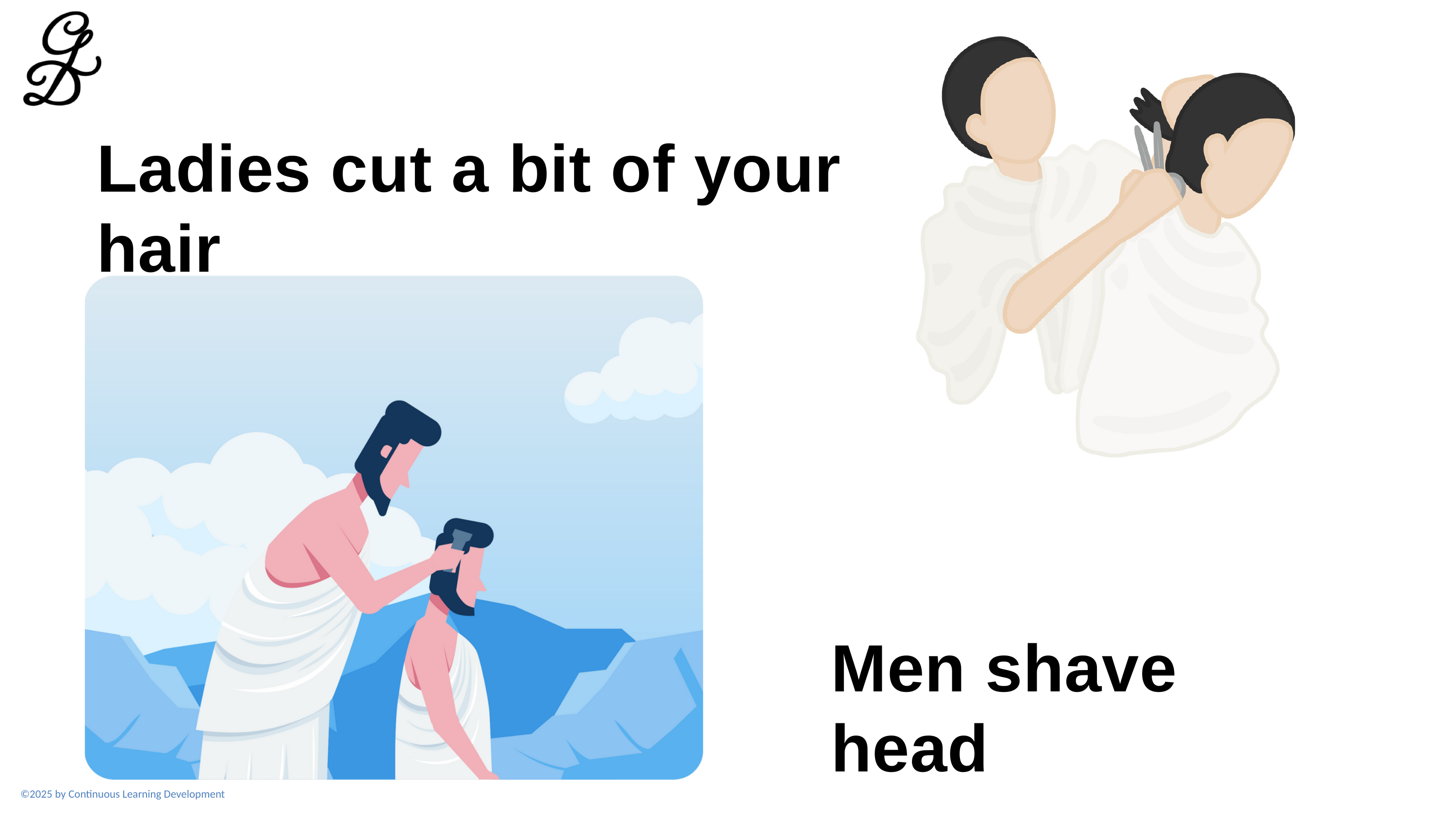

Ladies cut a bit of your hair

Men shave head
©2025 by Continuous Learning Development